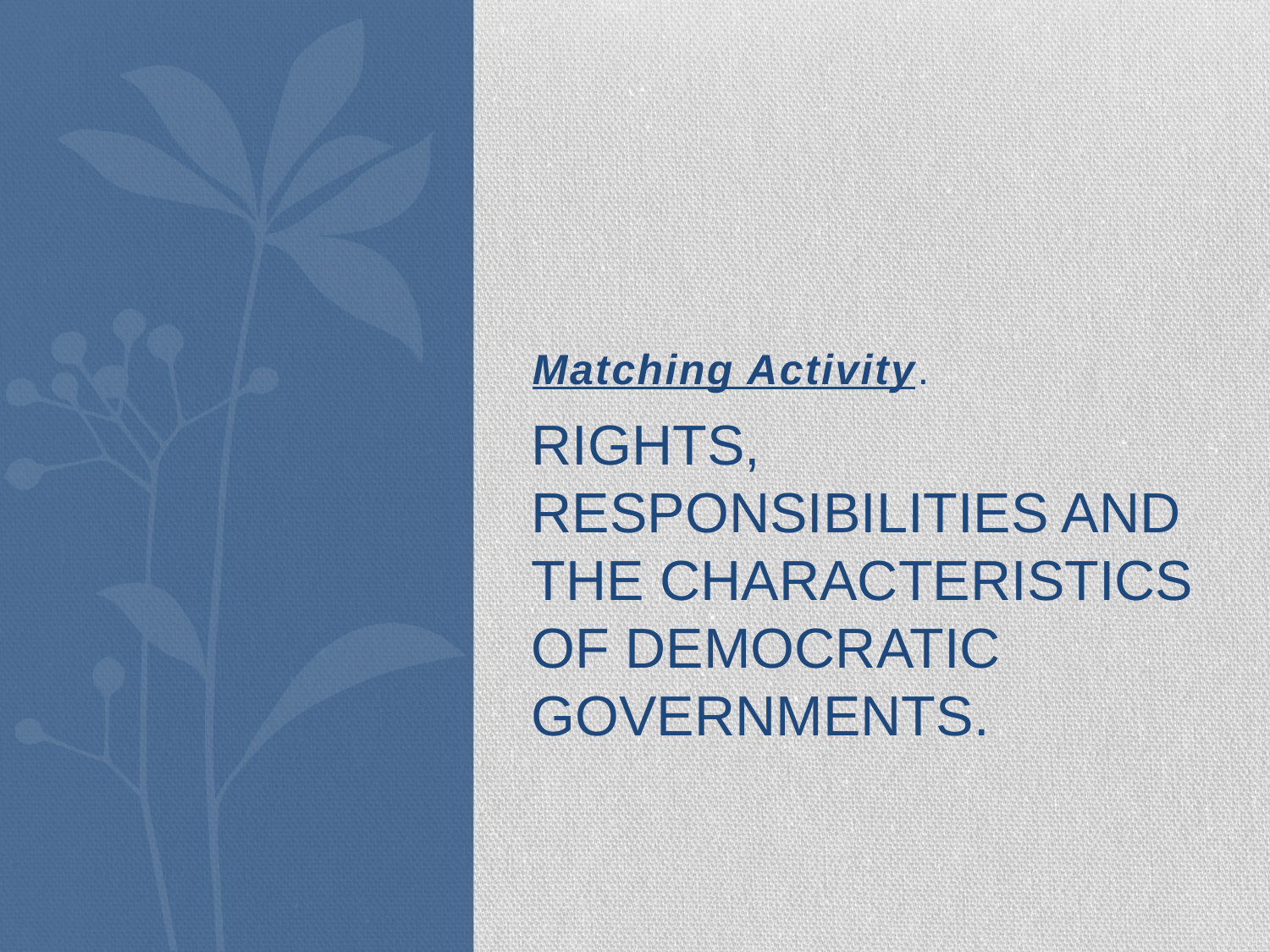

Matching Activity.
# Rights, responsibilities and the characteristics of democratic governments.